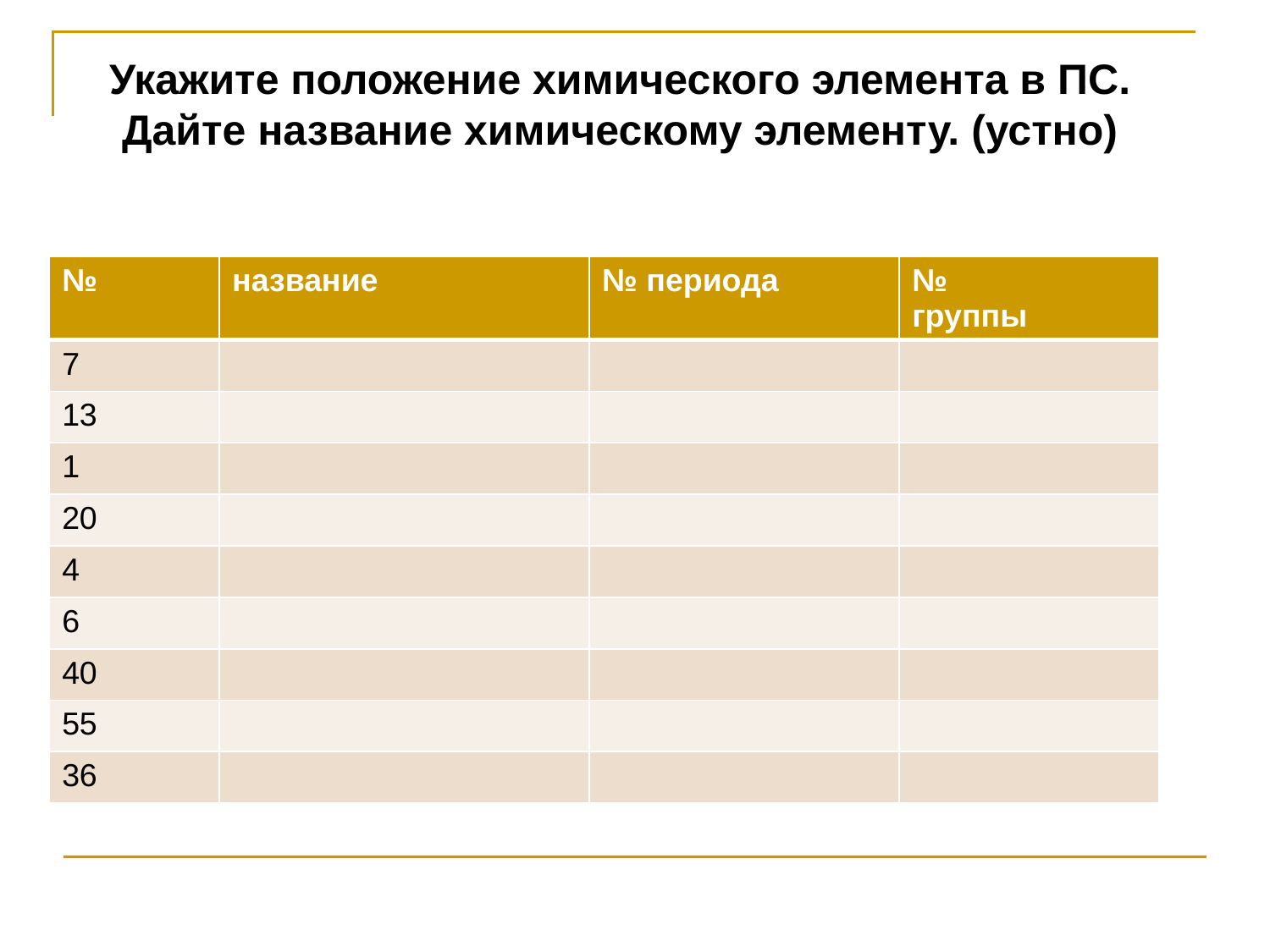

#
Укажите положение химического элемента в ПС.
 Дайте название химическому элементу. (устно)
| № | название | № периода | № группы |
| --- | --- | --- | --- |
| 7 |  |  |  |
| 13 |  |  |  |
| 1 |  |  |  |
| 20 |  |  |  |
| 4 |  |  |  |
| 6 |  |  |  |
| 40 |  |  |  |
| 55 |  |  |  |
| 36 |  |  |  |